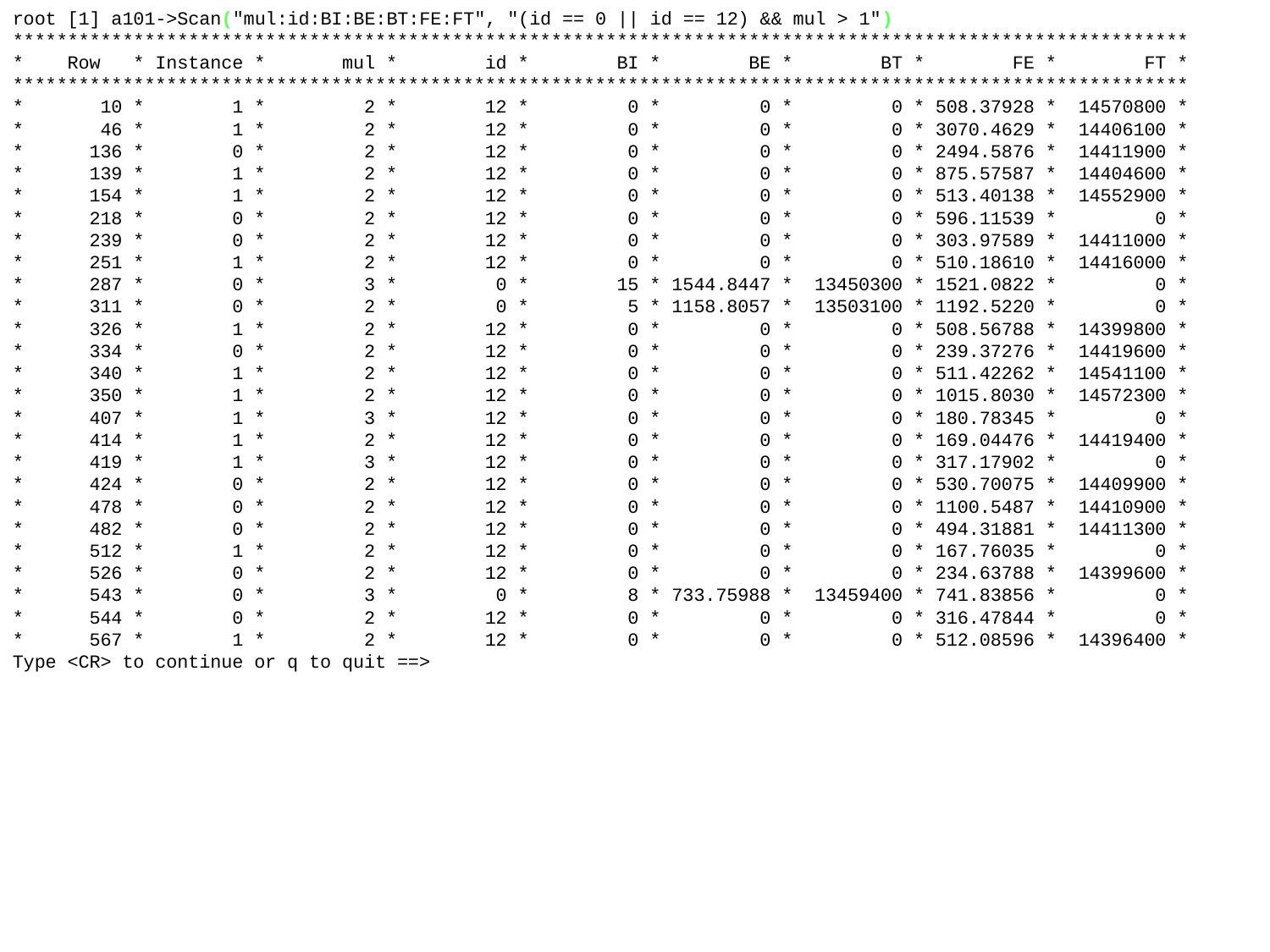

root [1] a101->Scan("mul:id:BI:BE:BT:FE:FT", "(id == 0 || id == 12) && mul > 1")
***********************************************************************************************************
*    Row   * Instance *       mul *        id *        BI *        BE *        BT *        FE *        FT *
***********************************************************************************************************
*       10 *        1 *         2 *        12 *         0 *         0 *         0 * 508.37928 *  14570800 *
*       46 *        1 *         2 *        12 *         0 *         0 *         0 * 3070.4629 *  14406100 *
*      136 *        0 *         2 *        12 *         0 *         0 *         0 * 2494.5876 *  14411900 *
*      139 *        1 *         2 *        12 *         0 *         0 *         0 * 875.57587 *  14404600 *
*      154 *        1 *         2 *        12 *         0 *         0 *         0 * 513.40138 *  14552900 *
*      218 *        0 *         2 *        12 *         0 *         0 *         0 * 596.11539 *         0 *
*      239 *        0 *         2 *        12 *         0 *         0 *         0 * 303.97589 *  14411000 *
*      251 *        1 *         2 *        12 *         0 *         0 *         0 * 510.18610 *  14416000 *
*      287 *        0 *         3 *         0 *        15 * 1544.8447 *  13450300 * 1521.0822 *         0 *
*      311 *        0 *         2 *         0 *         5 * 1158.8057 *  13503100 * 1192.5220 *         0 *
*      326 *        1 *         2 *        12 *         0 *         0 *         0 * 508.56788 *  14399800 *
*      334 *        0 *         2 *        12 *         0 *         0 *         0 * 239.37276 *  14419600 *
*      340 *        1 *         2 *        12 *         0 *         0 *         0 * 511.42262 *  14541100 *
*      350 *        1 *         2 *        12 *         0 *         0 *         0 * 1015.8030 *  14572300 *
*      407 *        1 *         3 *        12 *         0 *         0 *         0 * 180.78345 *         0 *
*      414 *        1 *         2 *        12 *         0 *         0 *         0 * 169.04476 *  14419400 *
*      419 *        1 *         3 *        12 *         0 *         0 *         0 * 317.17902 *         0 *
*      424 *        0 *         2 *        12 *         0 *         0 *         0 * 530.70075 *  14409900 *
*      478 *        0 *         2 *        12 *         0 *         0 *         0 * 1100.5487 *  14410900 *
*      482 *        0 *         2 *        12 *         0 *         0 *         0 * 494.31881 *  14411300 *
*      512 *        1 *         2 *        12 *         0 *         0 *         0 * 167.76035 *         0 *
*      526 *        0 *         2 *        12 *         0 *         0 *         0 * 234.63788 *  14399600 *
*      543 *        0 *         3 *         0 *         8 * 733.75988 *  13459400 * 741.83856 *         0 *
*      544 *        0 *         2 *        12 *         0 *         0 *         0 * 316.47844 *         0 *
*      567 *        1 *         2 *        12 *         0 *         0 *         0 * 512.08596 *  14396400 *
Type <CR> to continue or q to quit ==>